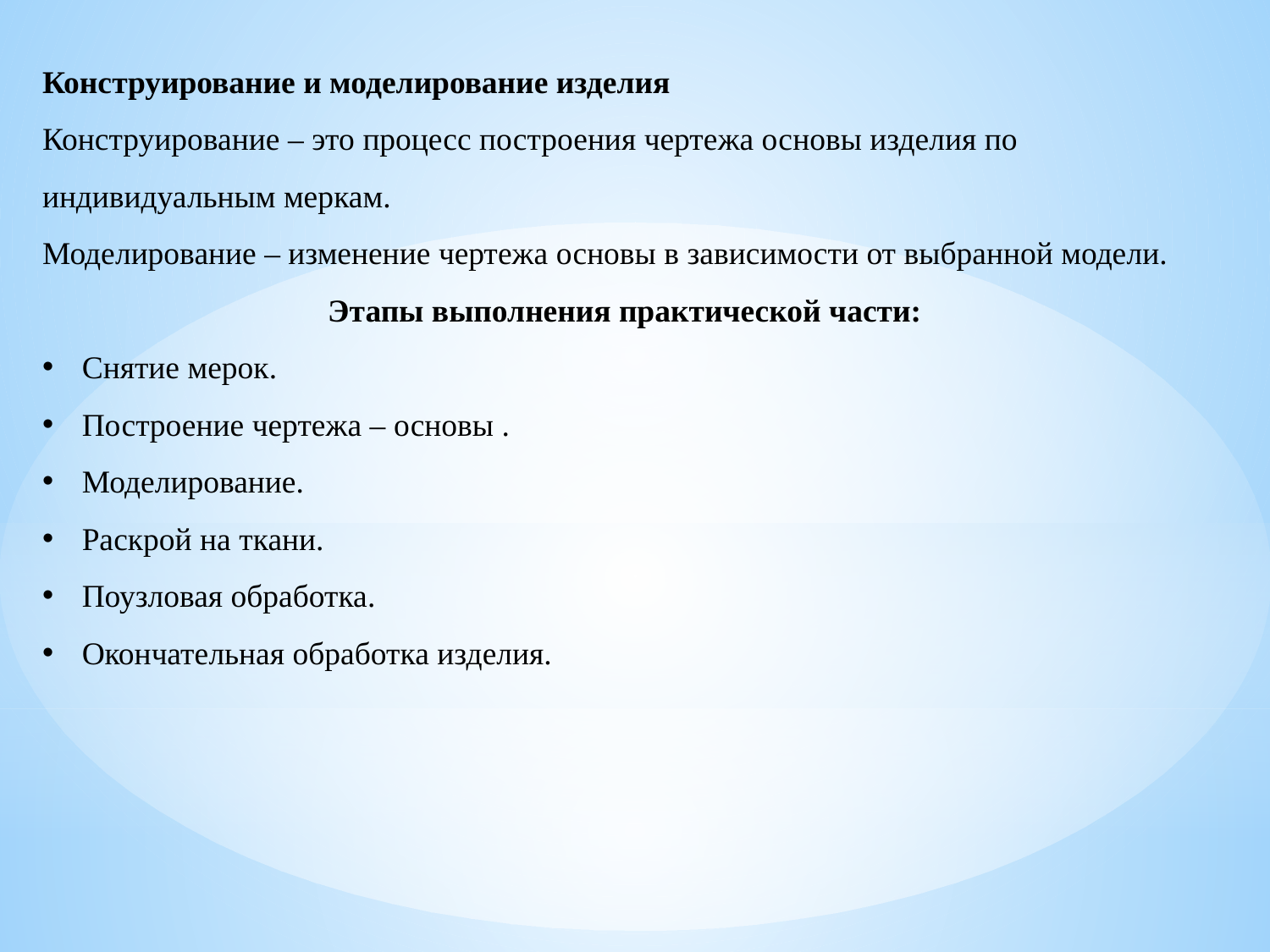

Конструирование и моделирование изделия
Конструирование – это процесс построения чертежа основы изделия по индивидуальным меркам.
Моделирование – изменение чертежа основы в зависимости от выбранной модели.
Этапы выполнения практической части:
Снятие мерок.
Построение чертежа – основы .
Моделирование.
Раскрой на ткани.
Поузловая обработка.
Окончательная обработка изделия.